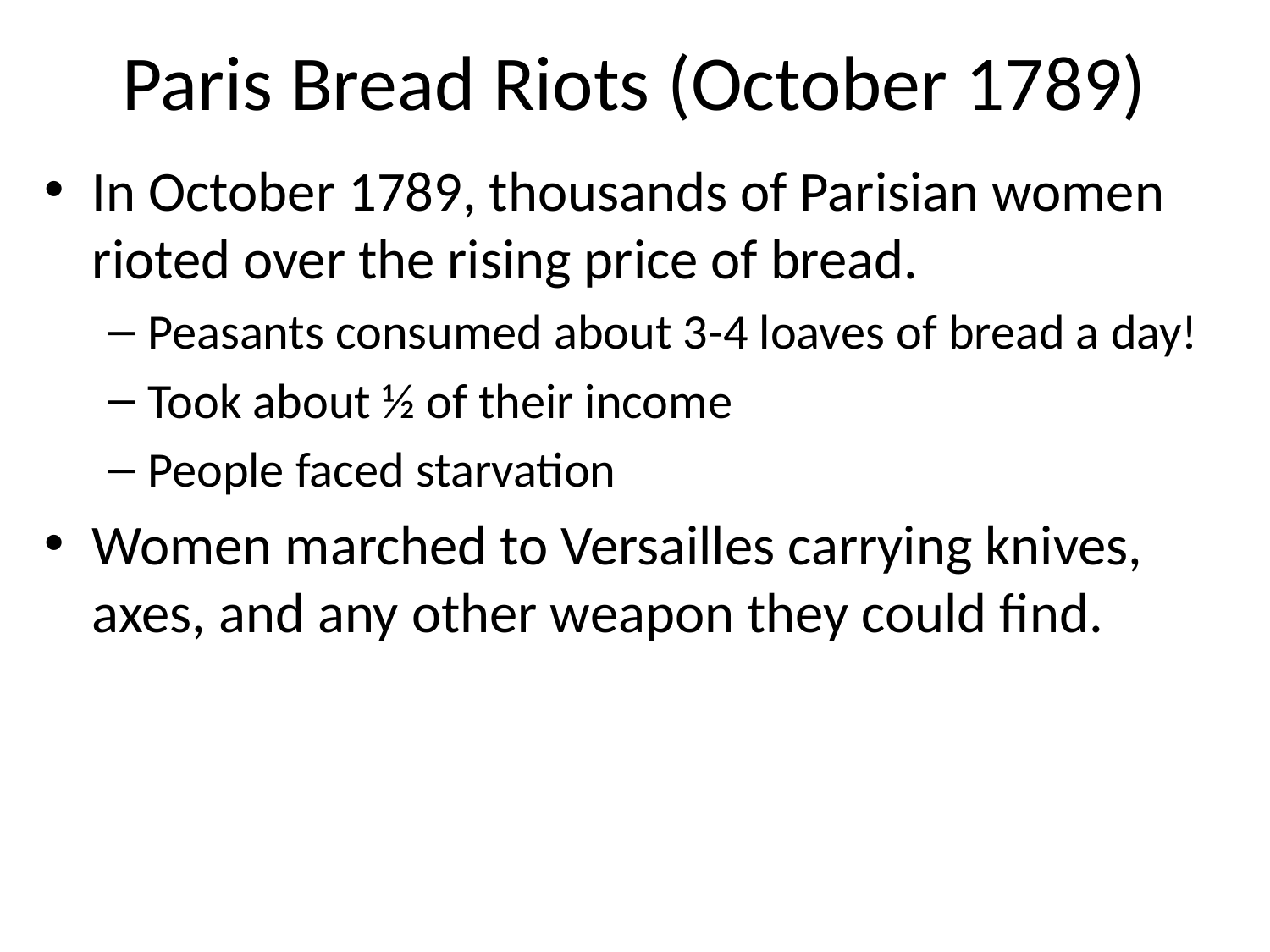

# Paris Bread Riots (October 1789)
In October 1789, thousands of Parisian women rioted over the rising price of bread.
Peasants consumed about 3-4 loaves of bread a day!
Took about ½ of their income
People faced starvation
Women marched to Versailles carrying knives, axes, and any other weapon they could find.